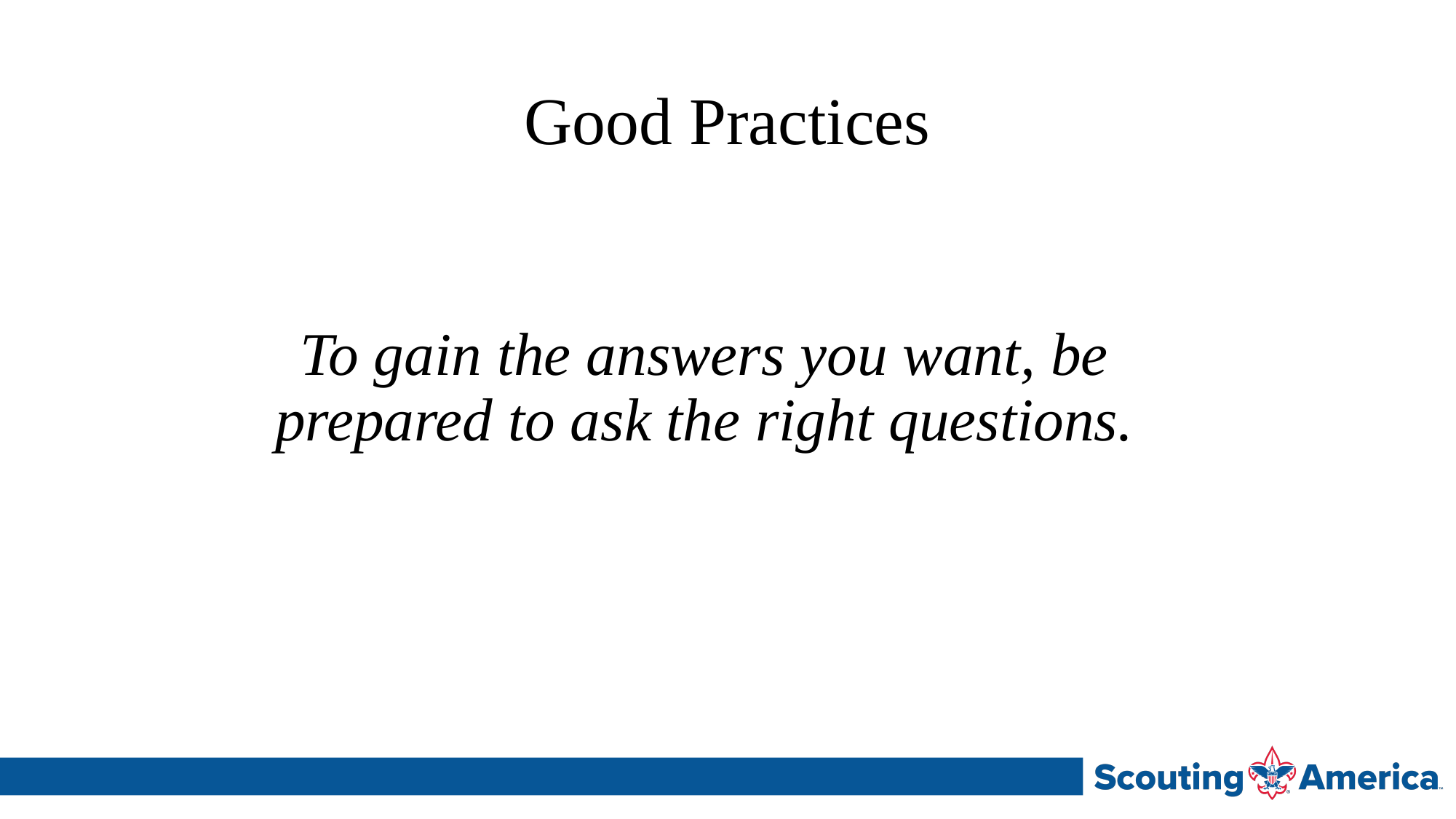

# Good Practices
To gain the answers you want, be prepared to ask the right questions.